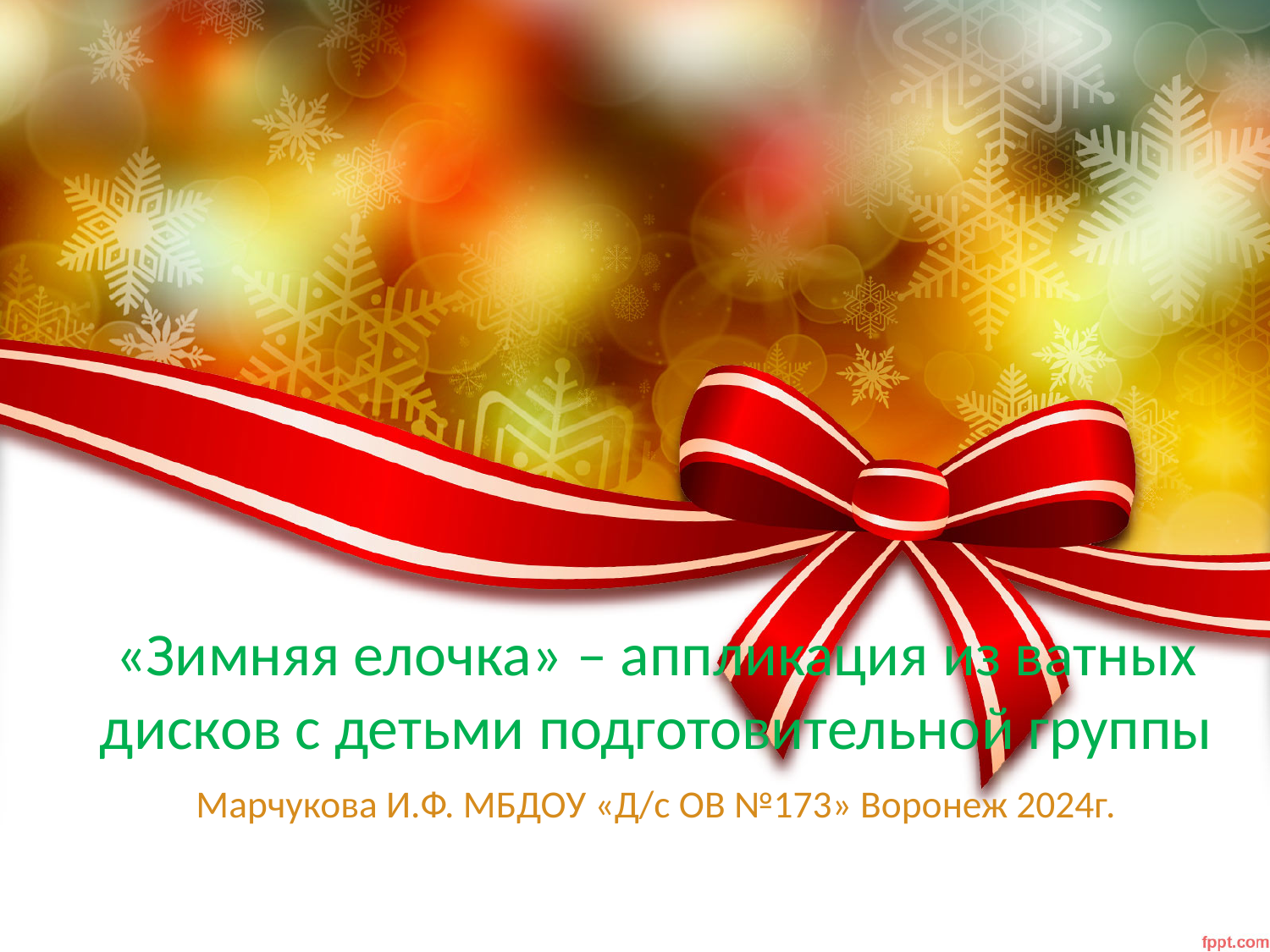

# «Зимняя елочка» – аппликация из ватных дисков с детьми подготовительной группы
Марчукова И.Ф. МБДОУ «Д/с ОВ №173» Воронеж 2024г.